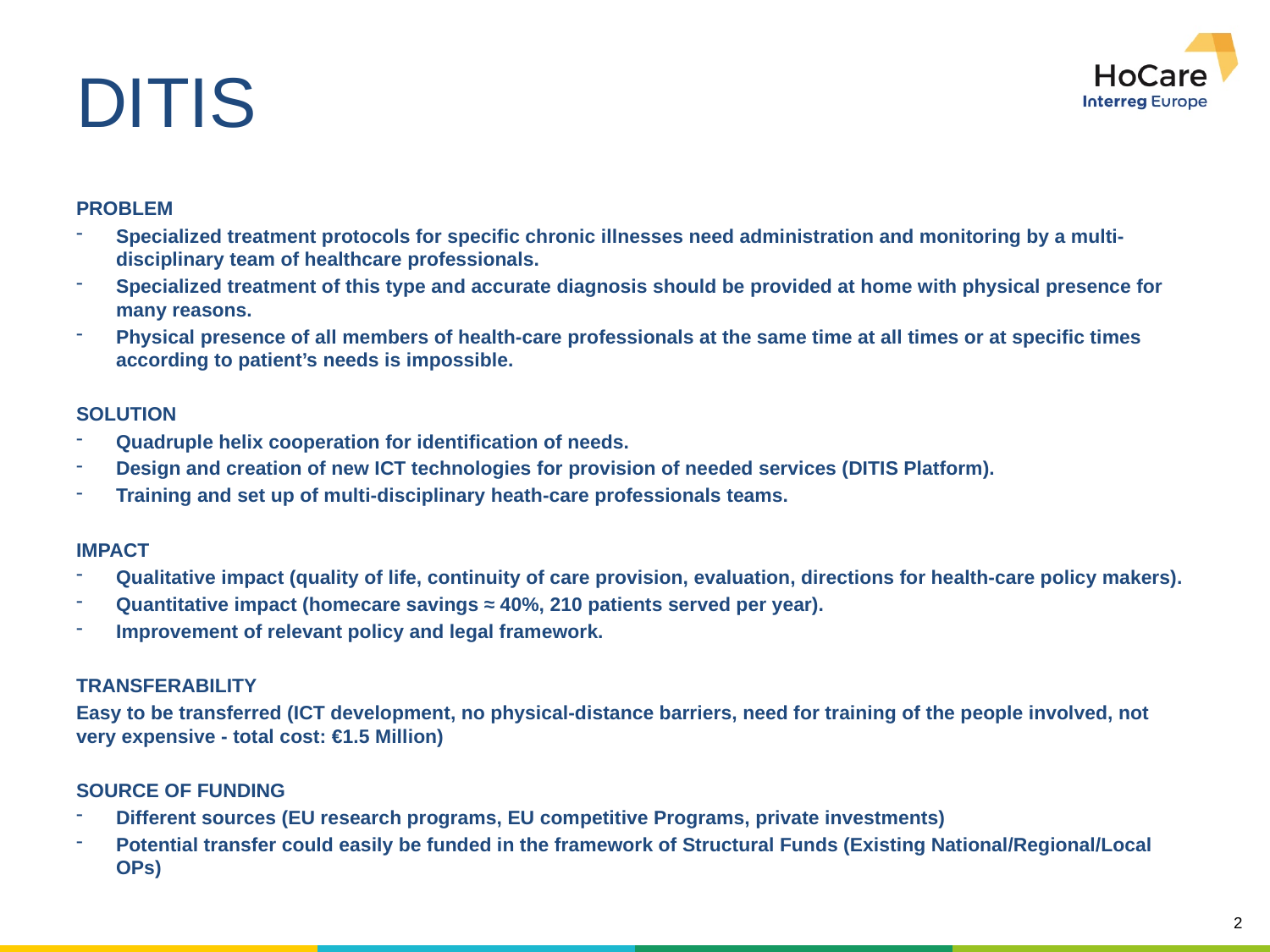

# DITIS
PROBLEM
Specialized treatment protocols for specific chronic illnesses need administration and monitoring by a multi-disciplinary team of healthcare professionals.
Specialized treatment of this type and accurate diagnosis should be provided at home with physical presence for many reasons.
Physical presence of all members of health-care professionals at the same time at all times or at specific times according to patient’s needs is impossible.

SOLUTION
Quadruple helix cooperation for identification of needs.
Design and creation of new ICT technologies for provision of needed services (DITIS Platform).
Training and set up of multi-disciplinary heath-care professionals teams.

IMPACT
Qualitative impact (quality of life, continuity of care provision, evaluation, directions for health-care policy makers).
Quantitative impact (homecare savings ≈ 40%, 210 patients served per year).
Improvement of relevant policy and legal framework.

TRANSFERABILITY
Easy to be transferred (ICT development, no physical-distance barriers, need for training of the people involved, not very expensive - total cost: €1.5 Million)

SOURCE OF FUNDING
Different sources (EU research programs, EU competitive Programs, private investments)
Potential transfer could easily be funded in the framework of Structural Funds (Existing National/Regional/Local OPs)